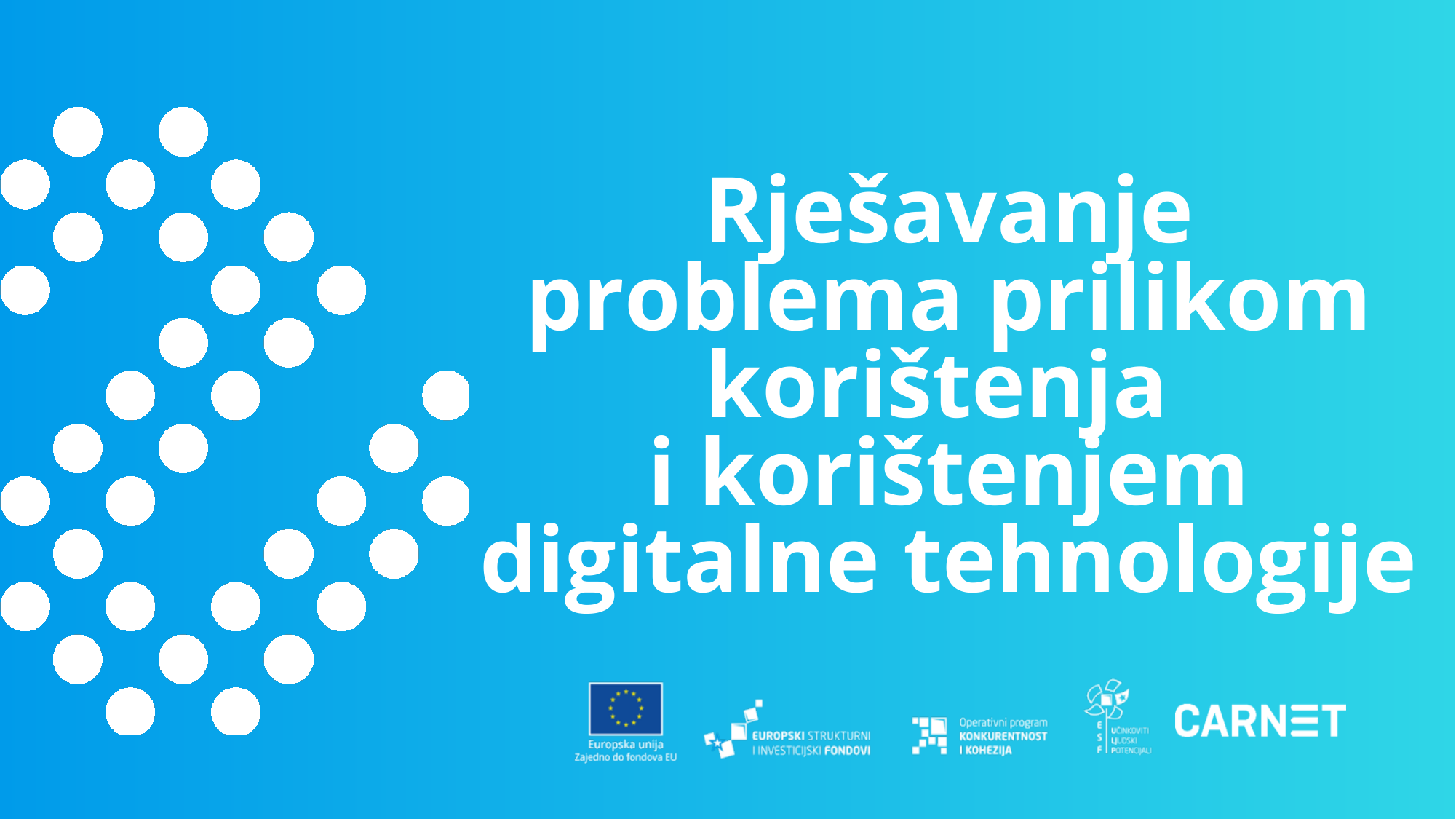

# Rješavanje problema prilikom korištenja i korištenjem digitalne tehnologije